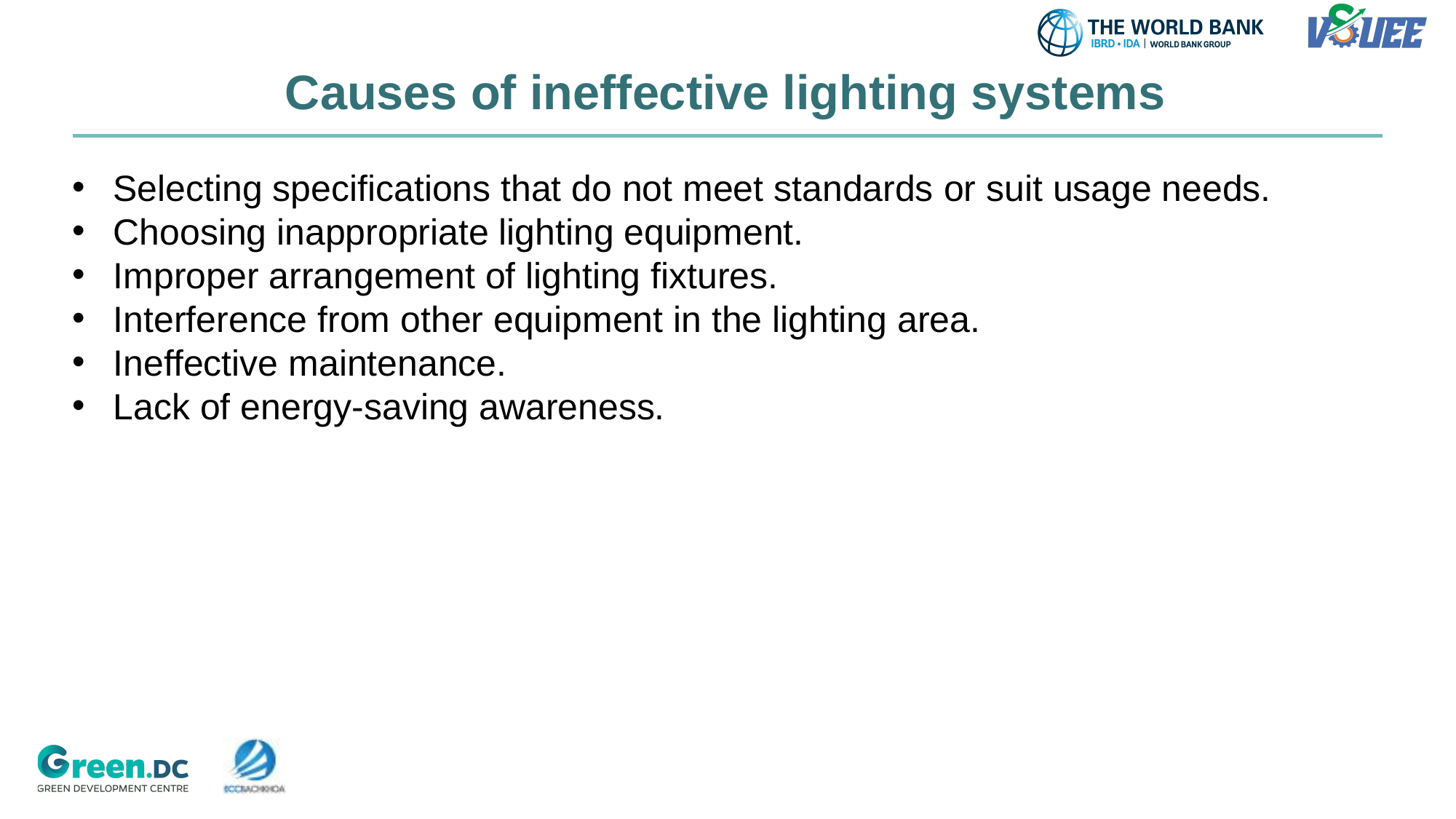

# Causes of ineffective lighting systems
Selecting specifications that do not meet standards or suit usage needs.
Choosing inappropriate lighting equipment.
Improper arrangement of lighting fixtures.
Interference from other equipment in the lighting area.
Ineffective maintenance.
Lack of energy-saving awareness.